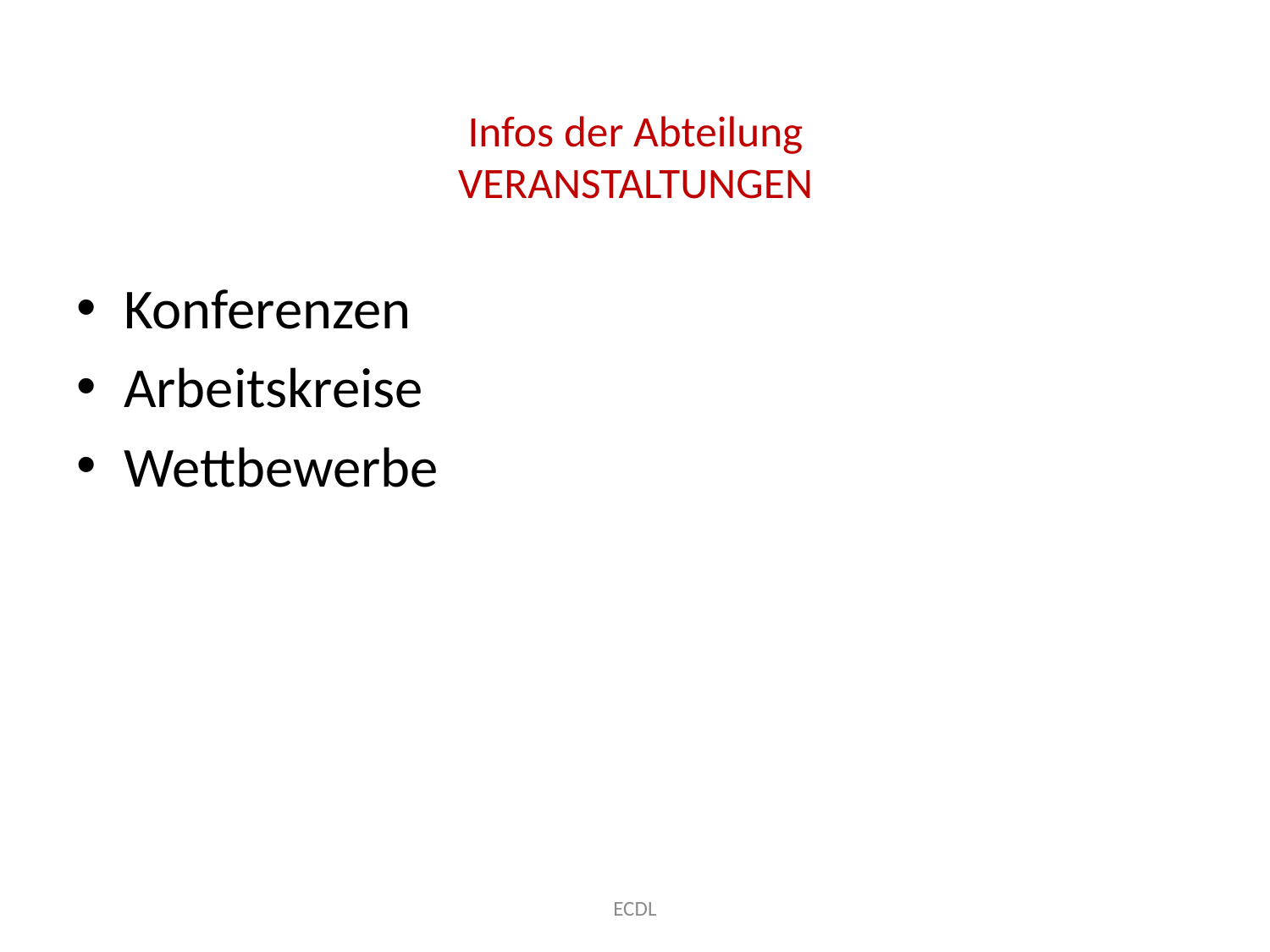

# Infos der Abteilung VERANSTALTUNGEN
Konferenzen
Arbeitskreise
Wettbewerbe
ECDL